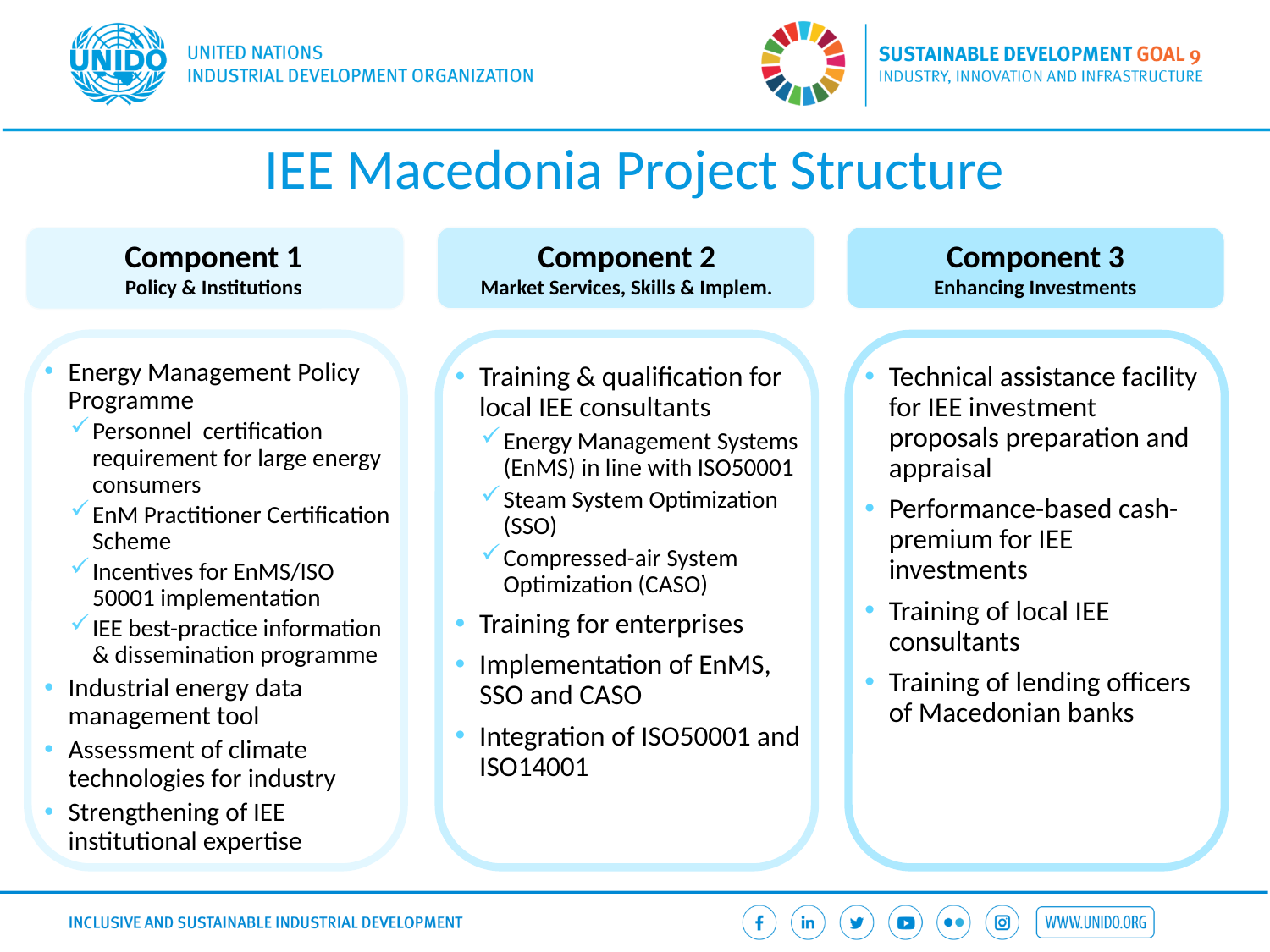

IEE Macedonia Project Structure

Component 2
Market Services, Skills & Implem.

Training & qualification for local IEE consultants
Energy Management Systems (EnMS) in line with ISO50001
Steam System Optimization (SSO)
Compressed-air System Optimization (CASO)
Training for enterprises
Implementation of EnMS, SSO and CASO
Integration of ISO50001 and ISO14001

Component 3
Enhancing Investments

Technical assistance facility for IEE investment proposals preparation and appraisal
Performance-based cash-premium for IEE investments
Training of local IEE consultants
Training of lending officers of Macedonian banks

Component 1
Policy & Institutions

Energy Management Policy Programme
Personnel  certification requirement for large energy consumers
EnM Practitioner Certification Scheme
Incentives for EnMS/ISO 50001 implementation
IEE best-practice information & dissemination programme
Industrial energy data management tool
Assessment of climate technologies for industry
Strengthening of IEE institutional expertise
6